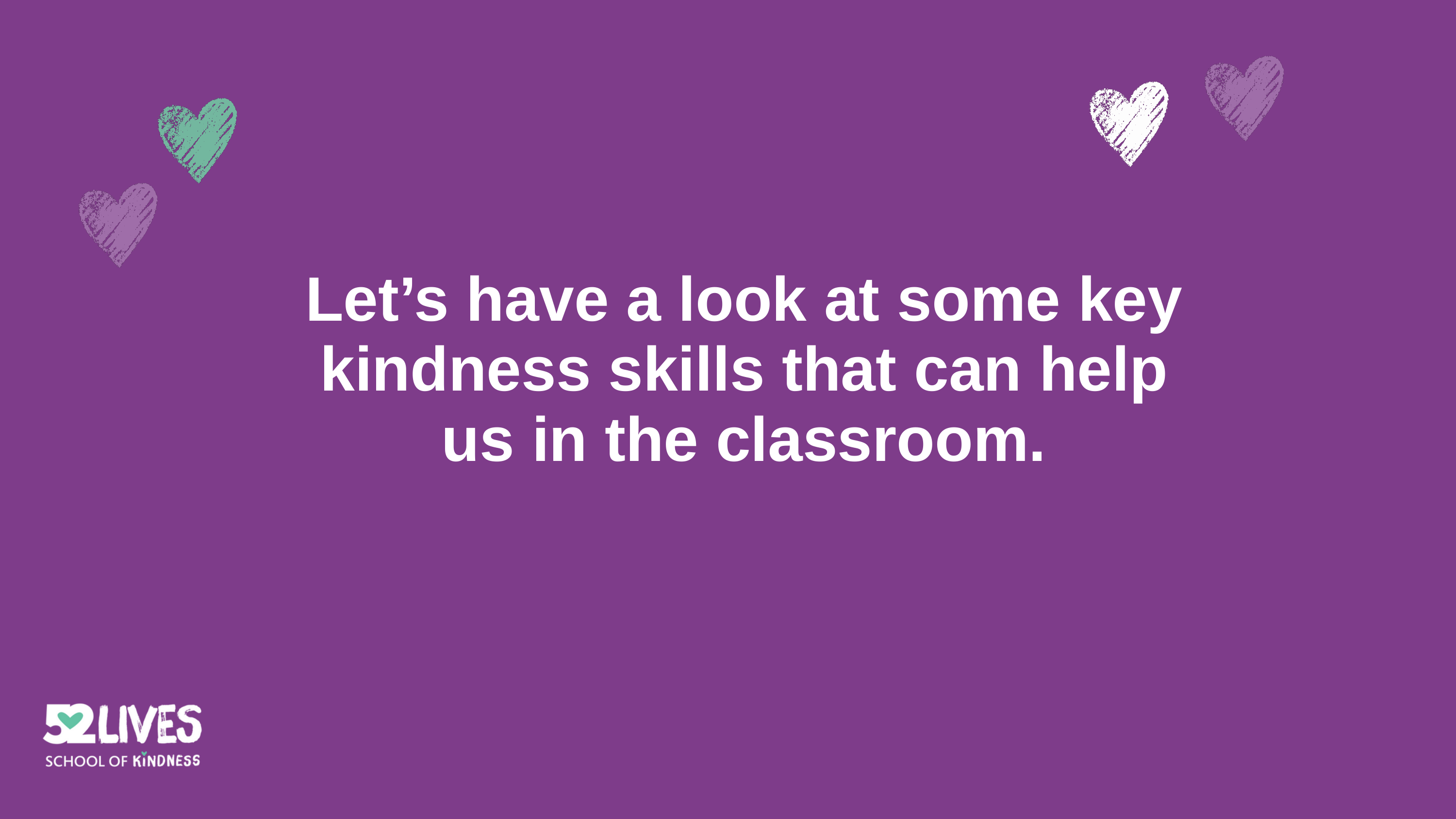

Let’s have a look at some key kindness skills that can help us in the classroom.